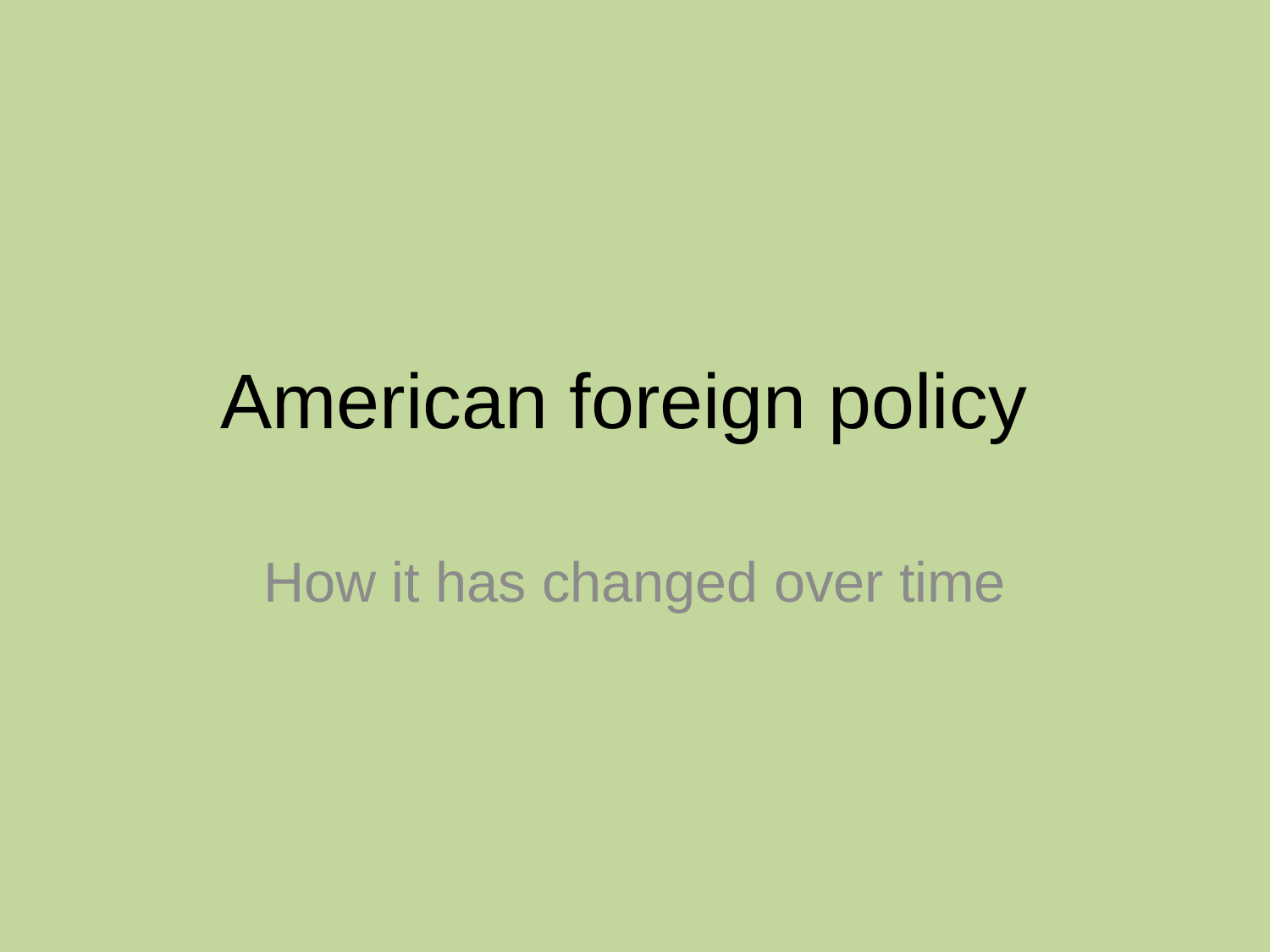

# American foreign policy
How it has changed over time